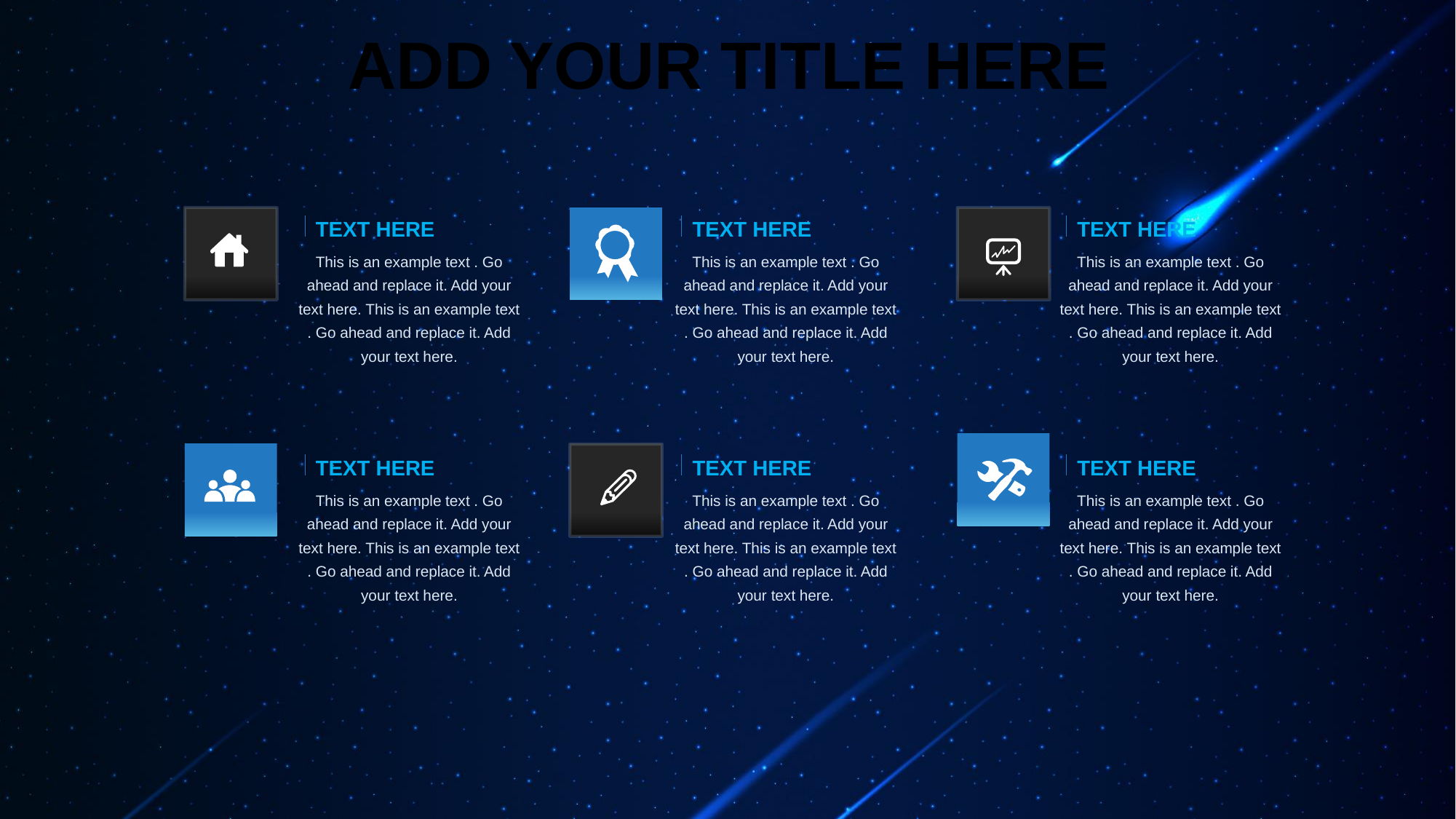

ADD YOUR TITLE HERE

TEXT HERE
TEXT HERE
TEXT HERE

This is an example text . Go ahead and replace it. Add your text here. This is an example text . Go ahead and replace it. Add your text here.
This is an example text . Go ahead and replace it. Add your text here. This is an example text . Go ahead and replace it. Add your text here.
This is an example text . Go ahead and replace it. Add your text here. This is an example text . Go ahead and replace it. Add your text here.

TEXT HERE
TEXT HERE
TEXT HERE

This is an example text . Go ahead and replace it. Add your text here. This is an example text . Go ahead and replace it. Add your text here.
This is an example text . Go ahead and replace it. Add your text here. This is an example text . Go ahead and replace it. Add your text here.
This is an example text . Go ahead and replace it. Add your text here. This is an example text . Go ahead and replace it. Add your text here.